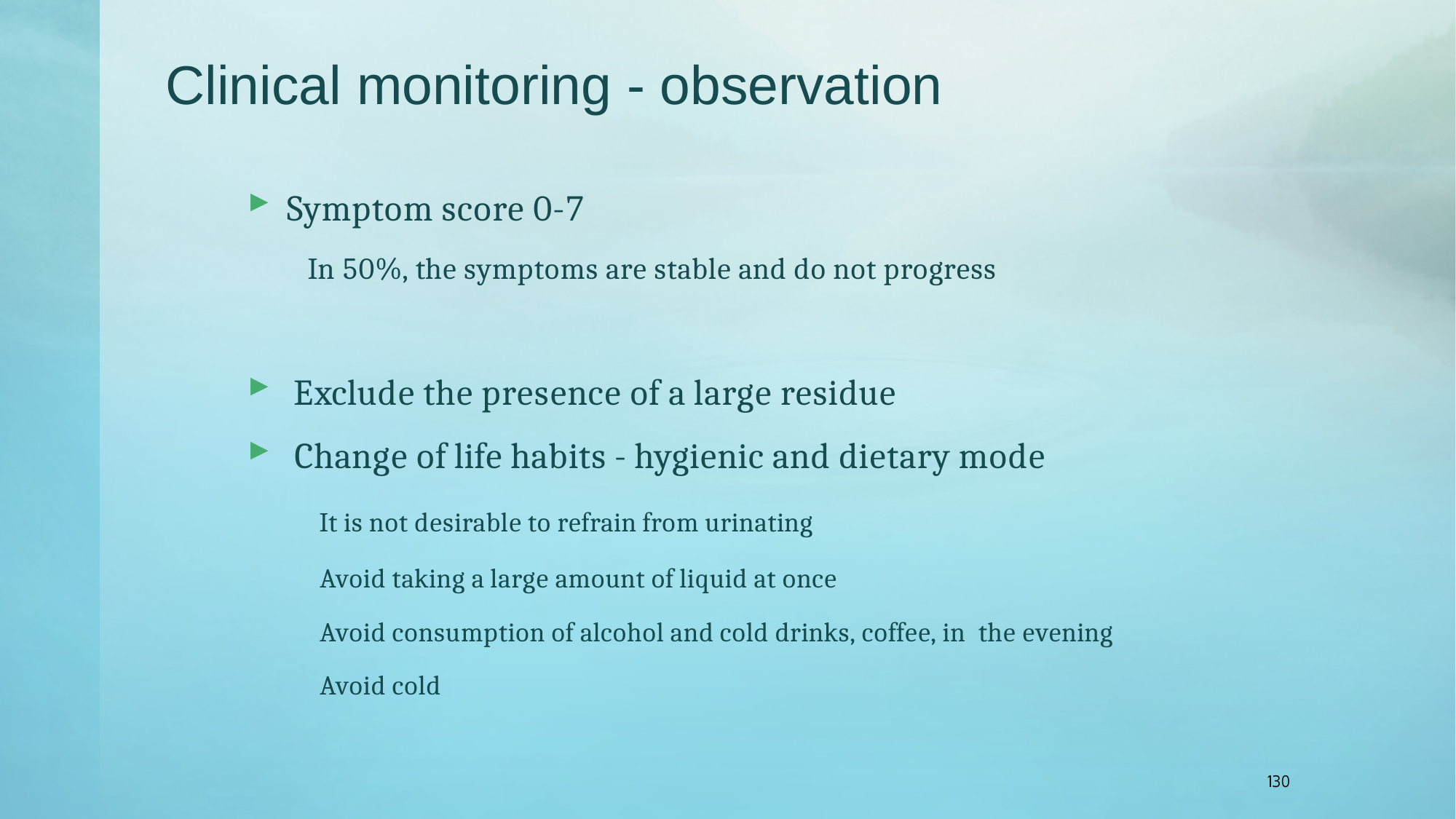

# Clinical monitoring - observation
Symptom score 0-7
         In 50%, the symptoms are stable and do not progress

 Exclude the presence of a large residue
 Change of life habits - hygienic and dietary mode
         It is not desirable to refrain from urinating
            Avoid taking a large amount of liquid at once
            Avoid consumption of alcohol and cold drinks, coffee, in  the evening
            Avoid cold
130